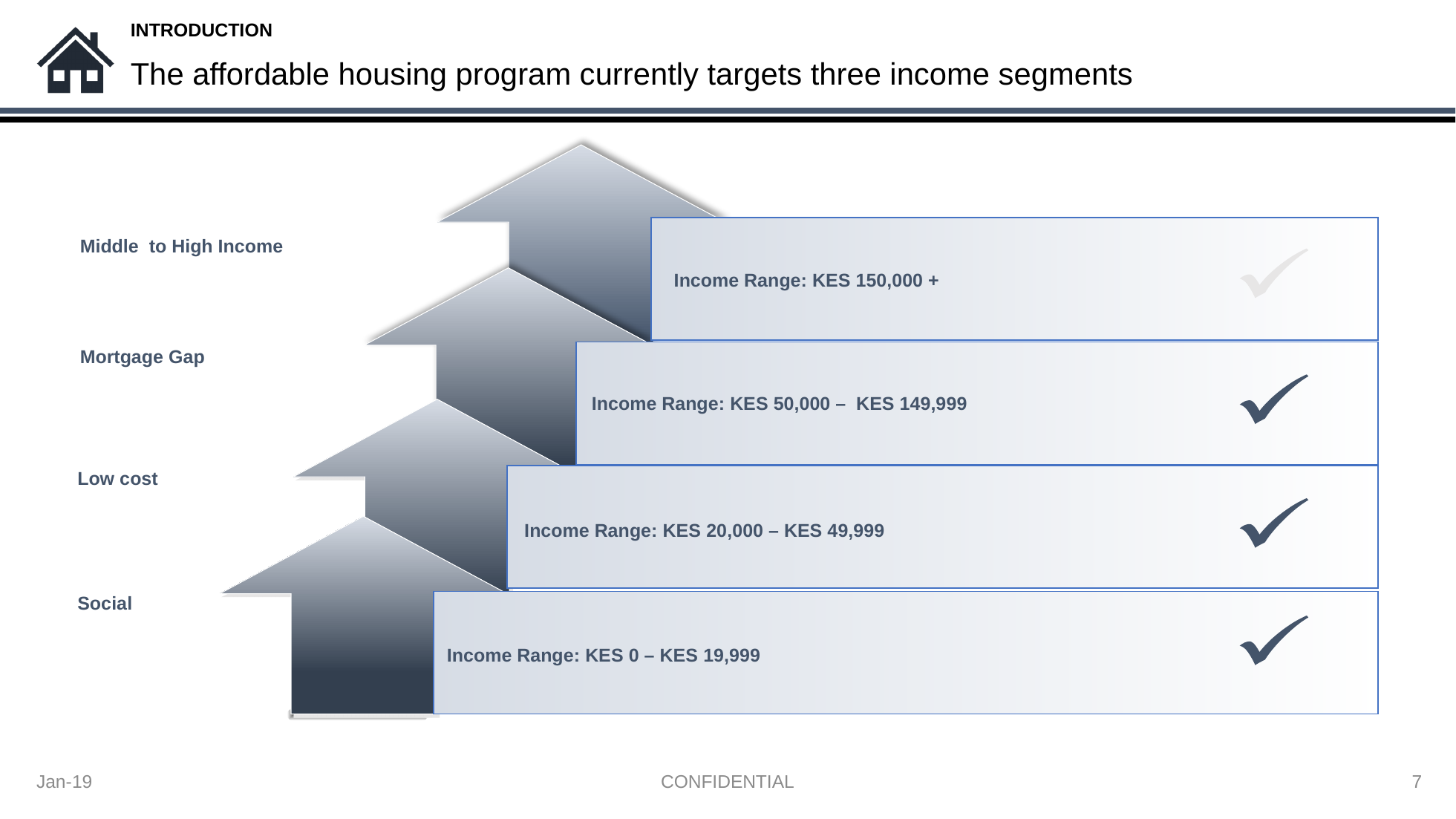

INTRODUCTION
# The affordable housing program currently targets three income segments

Middle  to High Income

Income Range: KES 150,000 +

Mortgage Gap

Income Range: KES 50,000 –  KES 149,999

Low cost

Income Range: KES 20,000 – KES 49,999
Social

Income Range: KES 0 – KES 19,999

CONFIDENTIAL
7
Jan-19